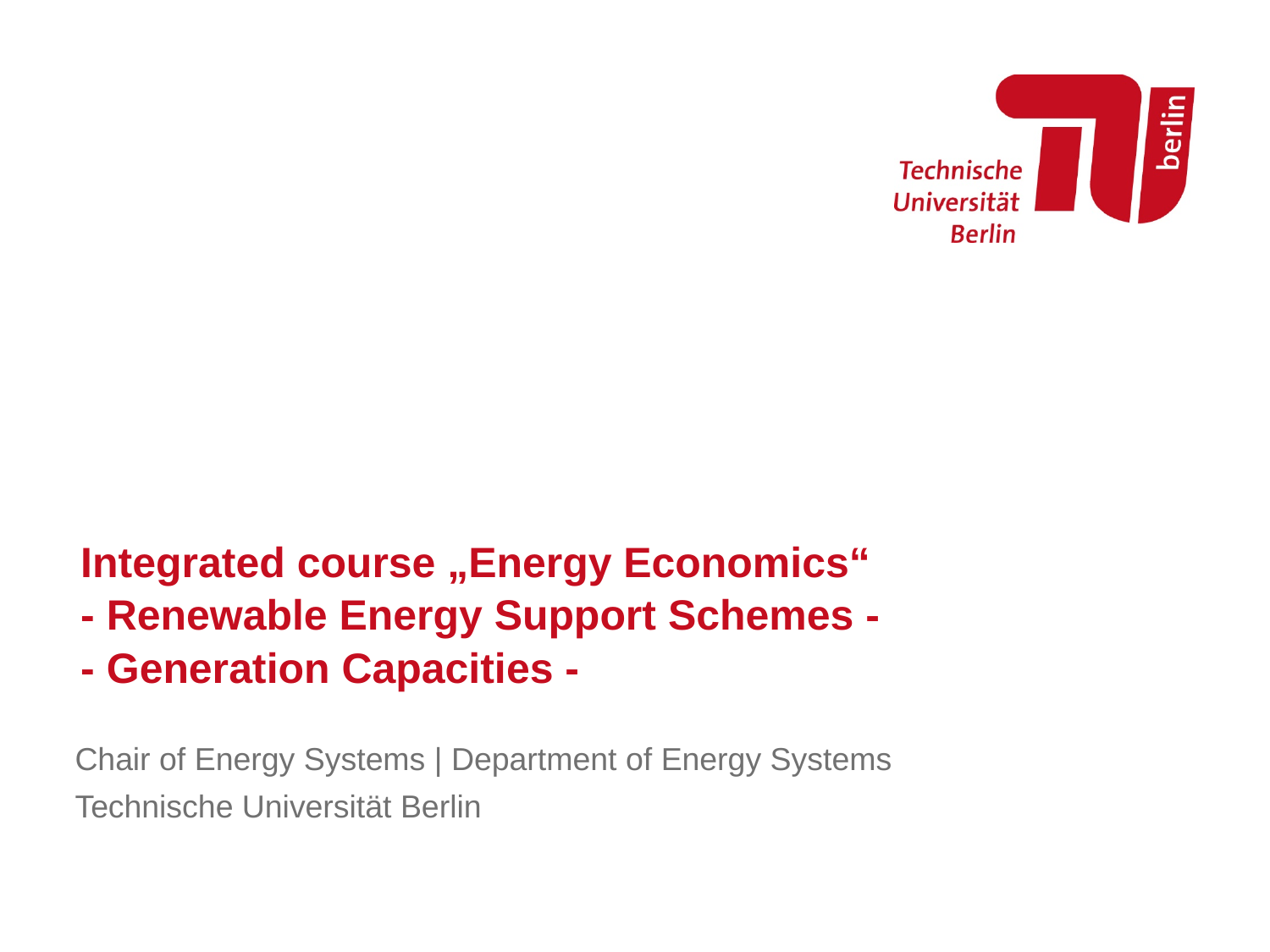

# Integrated course „Energy Economics“ - Renewable Energy Support Schemes - - Generation Capacities -

Chair of Energy Systems | Department of Energy Systems
Technische Universität Berlin